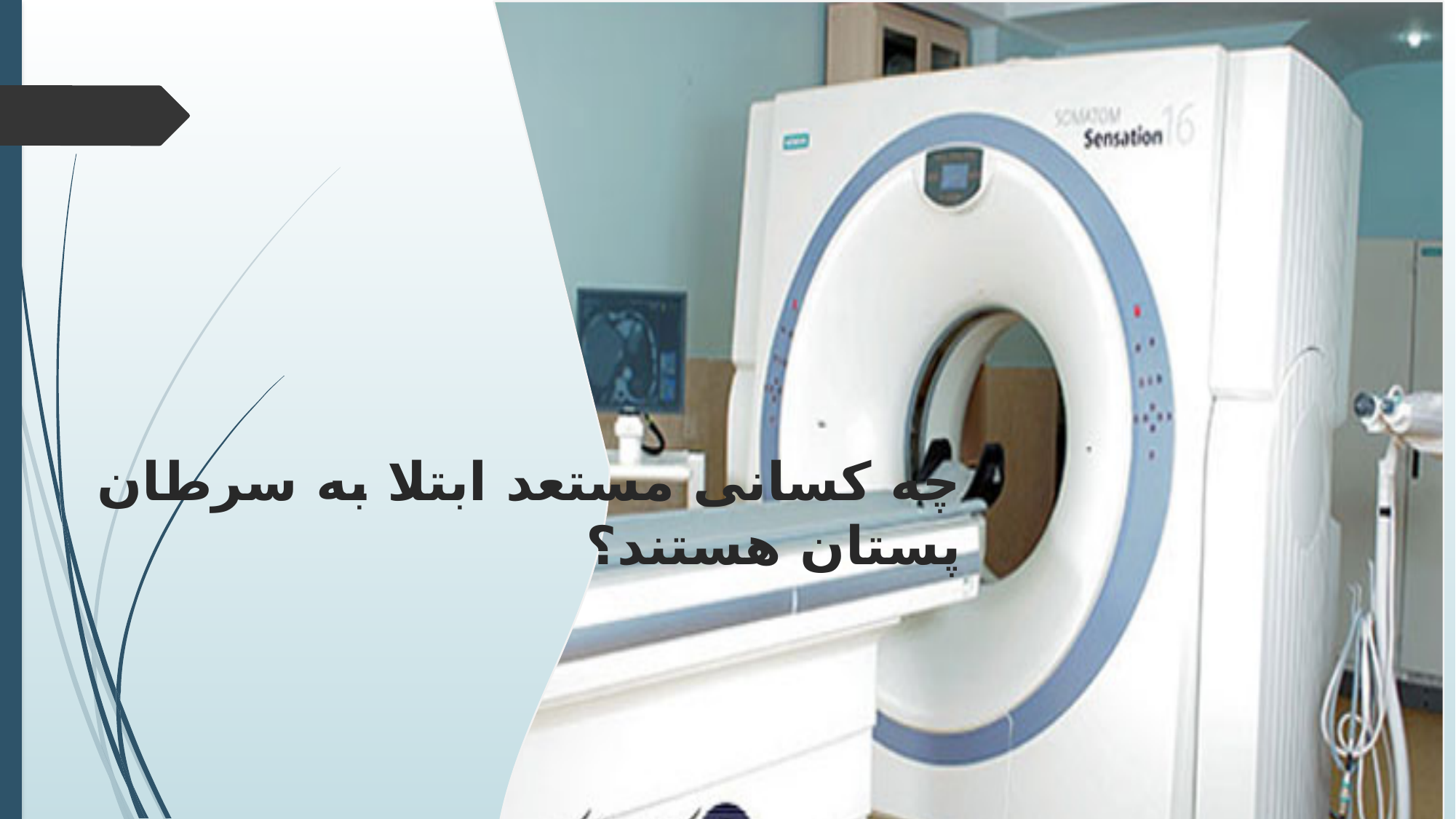

چه کسانی مستعد ابتلا به سرطان پستان هستند؟